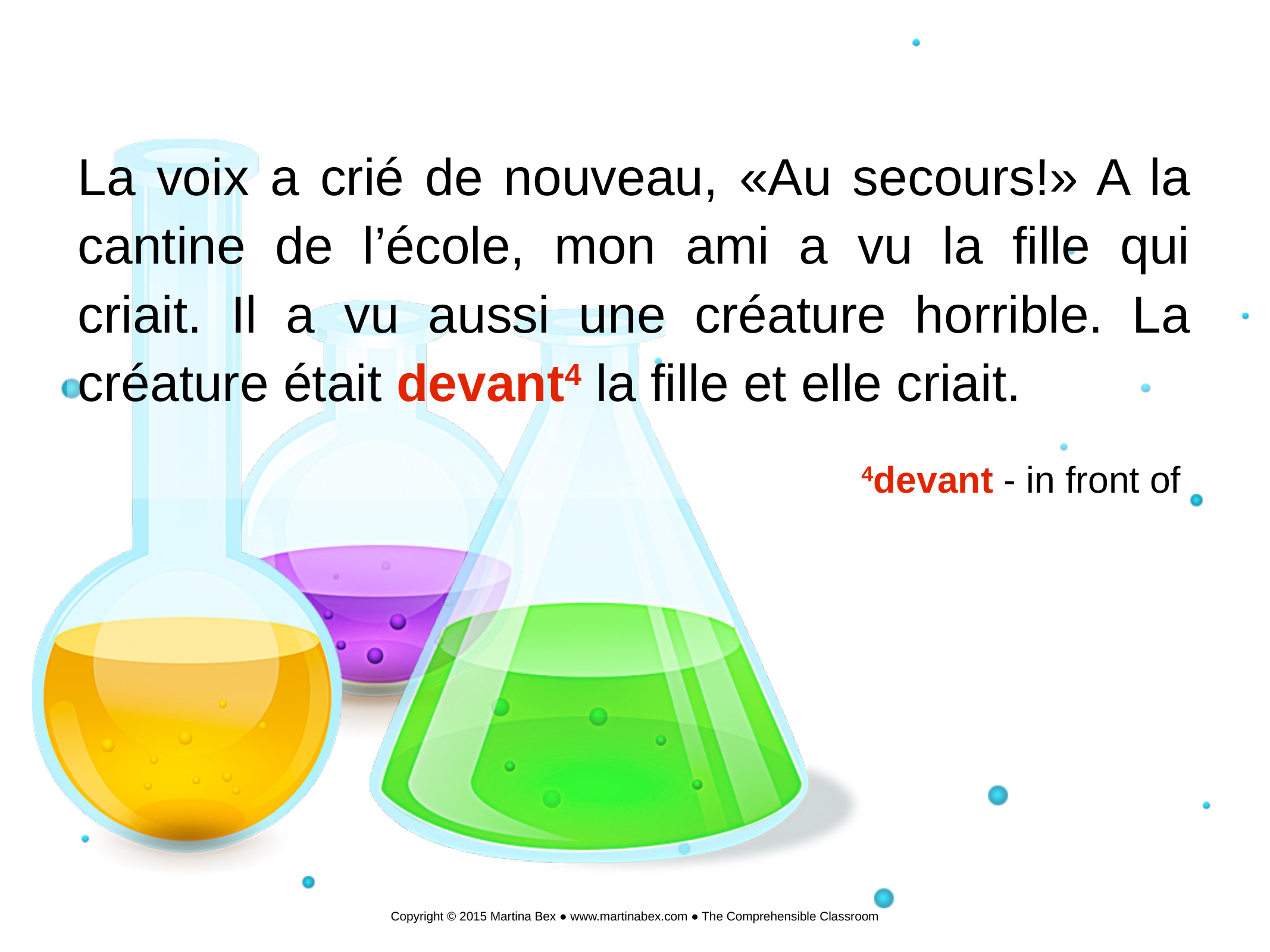

La voix a crié de nouveau, «Au secours!» A la cantine de l’école, mon ami a vu la fille qui criait. Il a vu aussi une créature horrible. La créature était devant4 la fille et elle criait.
4devant - in front of
Copyright © 2015 Martina Bex ● www.martinabex.com ● The Comprehensible Classroom